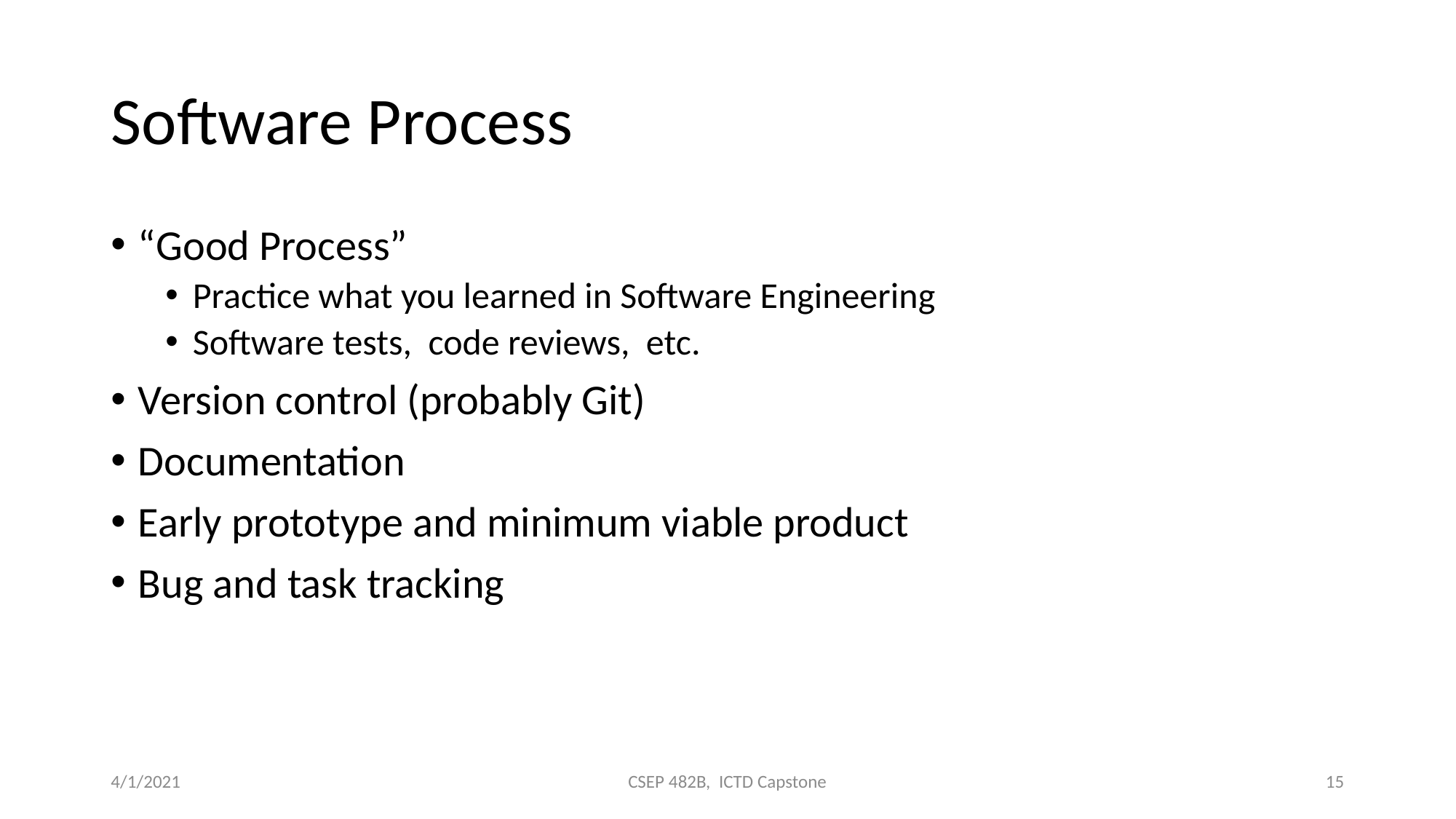

# Software Process
“Good Process”
Practice what you learned in Software Engineering
Software tests,  code reviews,  etc.
Version control (probably Git)
Documentation
Early prototype and minimum viable product
Bug and task tracking
4/1/2021
CSEP 482B,  ICTD Capstone
15